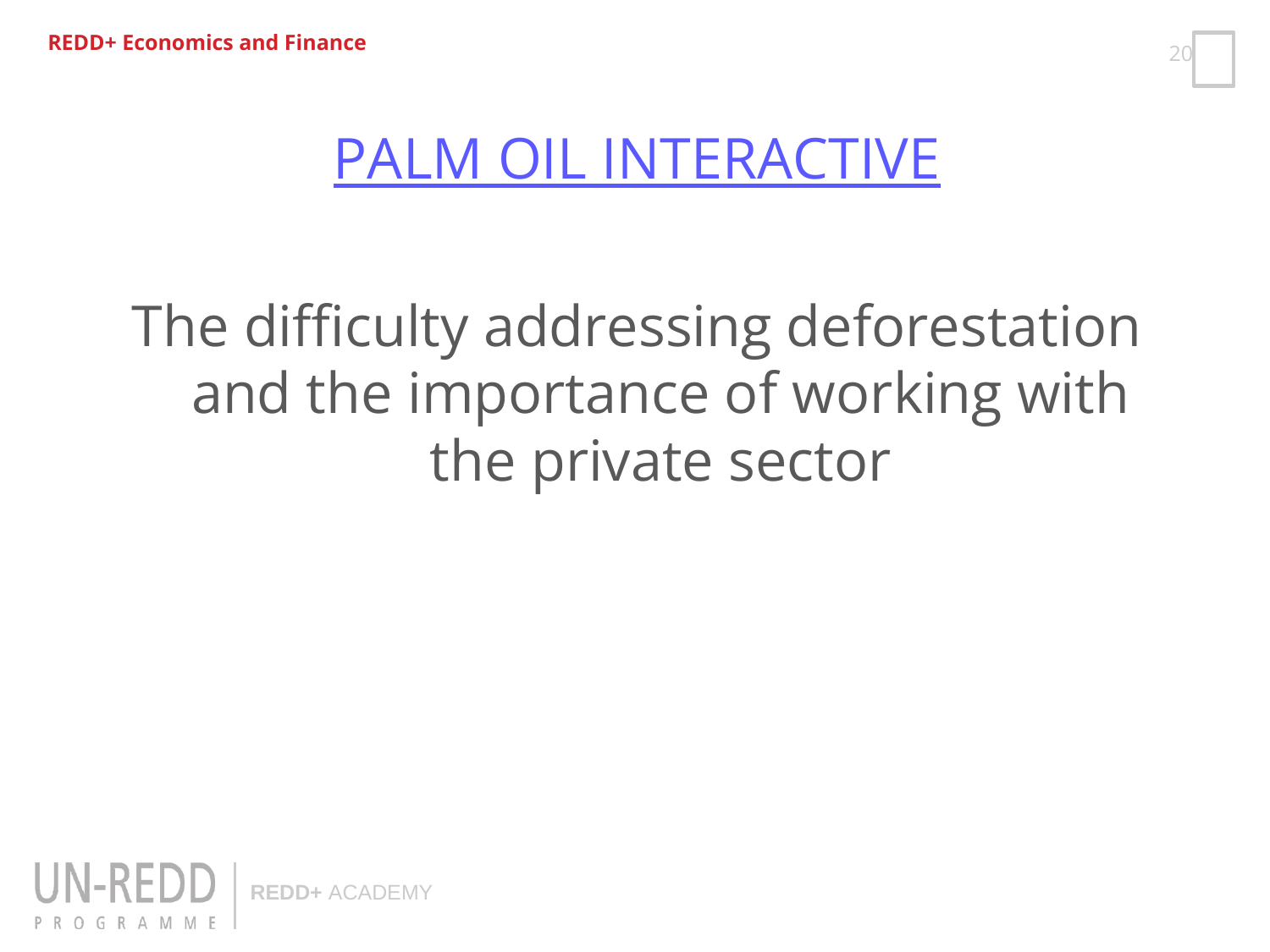

REDD+ Economics and Finance
PALM OIL INTERACTIVE

The difficulty addressing deforestation and the importance of working with the private sector